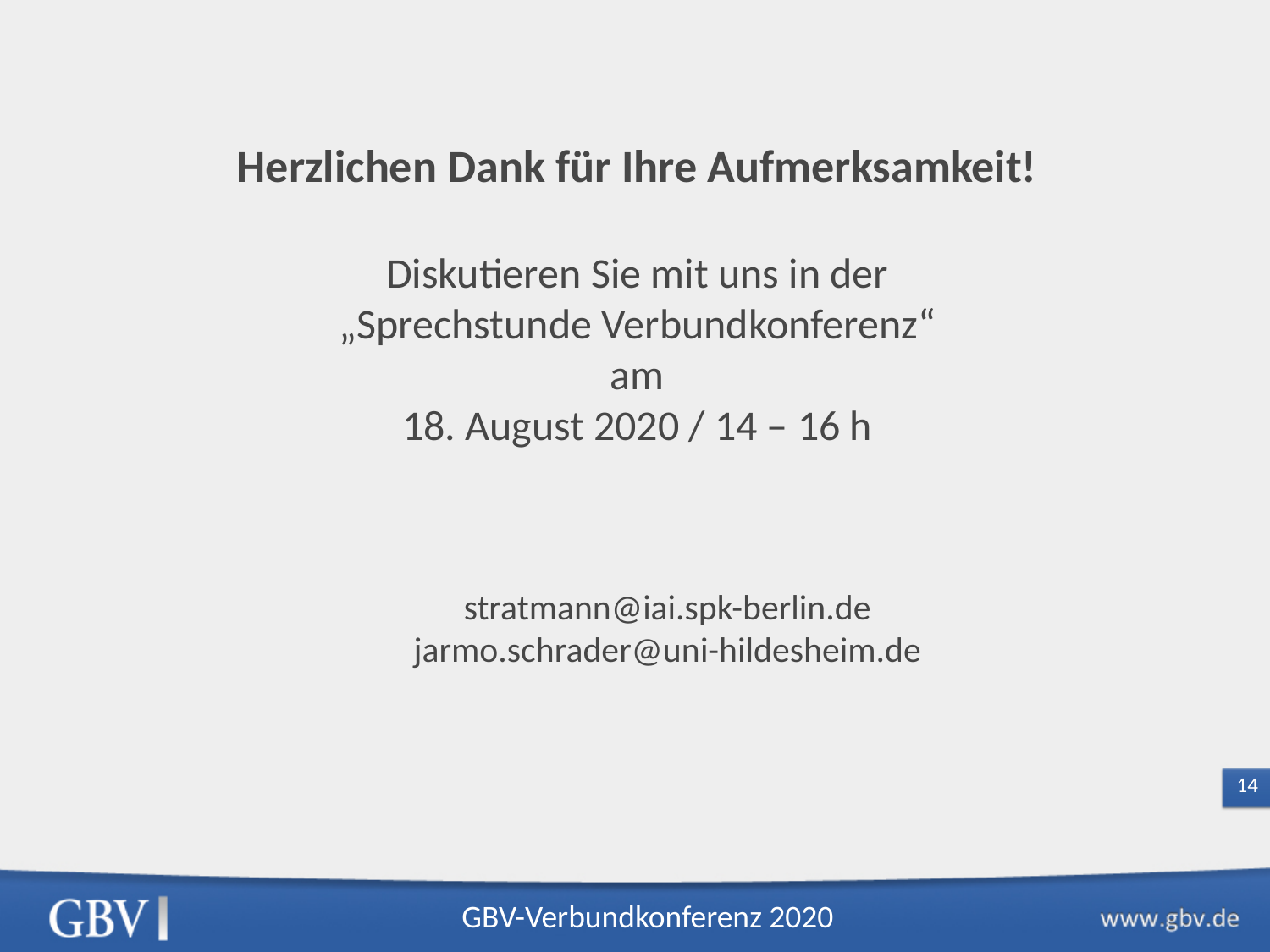

Herzlichen Dank für Ihre Aufmerksamkeit!

Diskutieren Sie mit uns in der
„Sprechstunde Verbundkonferenz“
am
18. August 2020 / 14 – 16 h

stratmann@iai.spk-berlin.de
jarmo.schrader@uni-hildesheim.de
14
GBV-Verbundkonferenz 2020